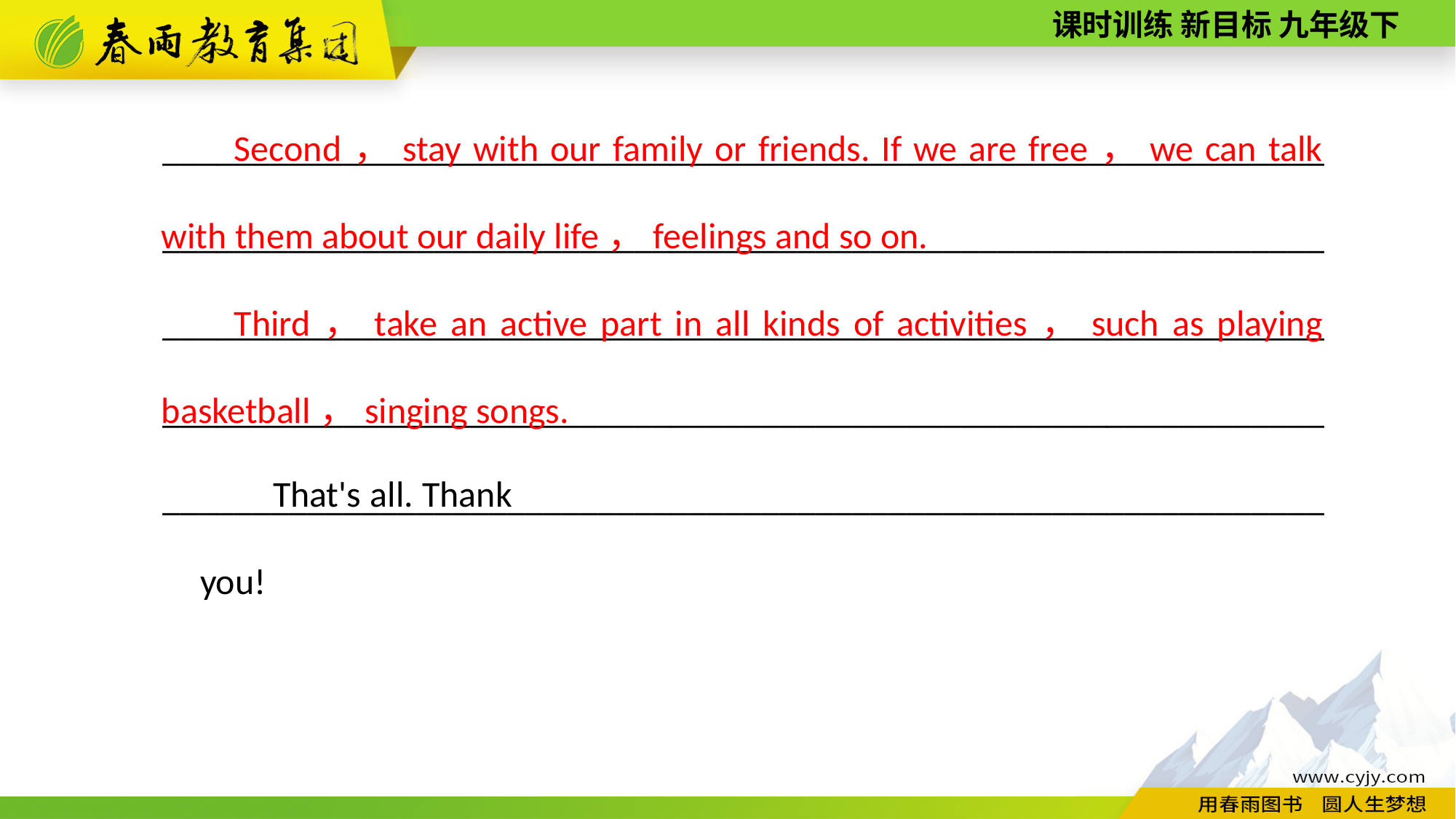

Second，stay with our family or friends. If we are free，we can talk with them about our daily life，feelings and so on.
Third，take an active part in all kinds of activities，such as playing basketball，singing songs.
________________________________________________________________
________________________________________________________________
________________________________________________________________
________________________________________________________________
________________________________________________________________
That's all. Thank you!